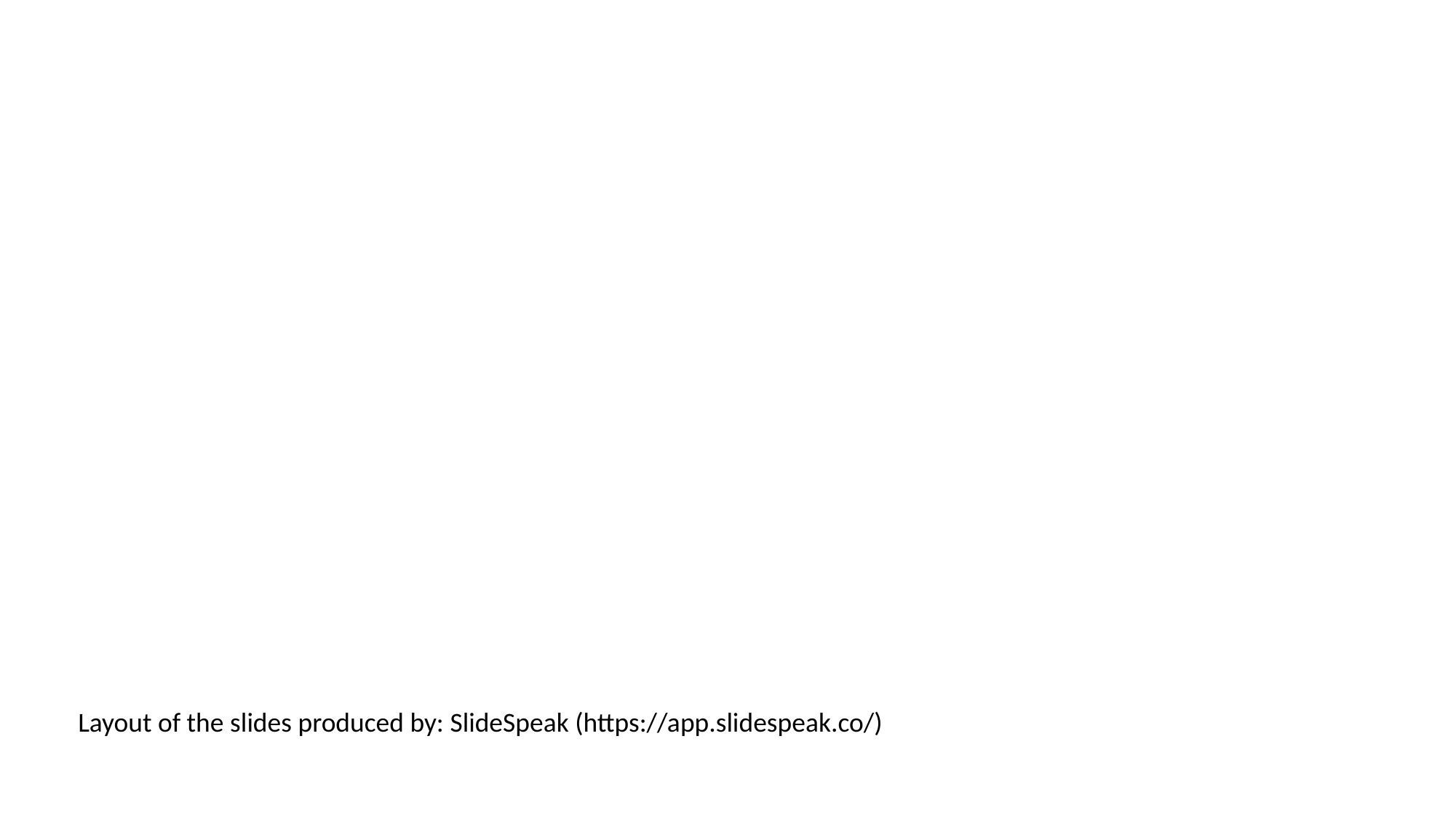

Layout of the slides produced by: SlideSpeak (https://app.slidespeak.co/)